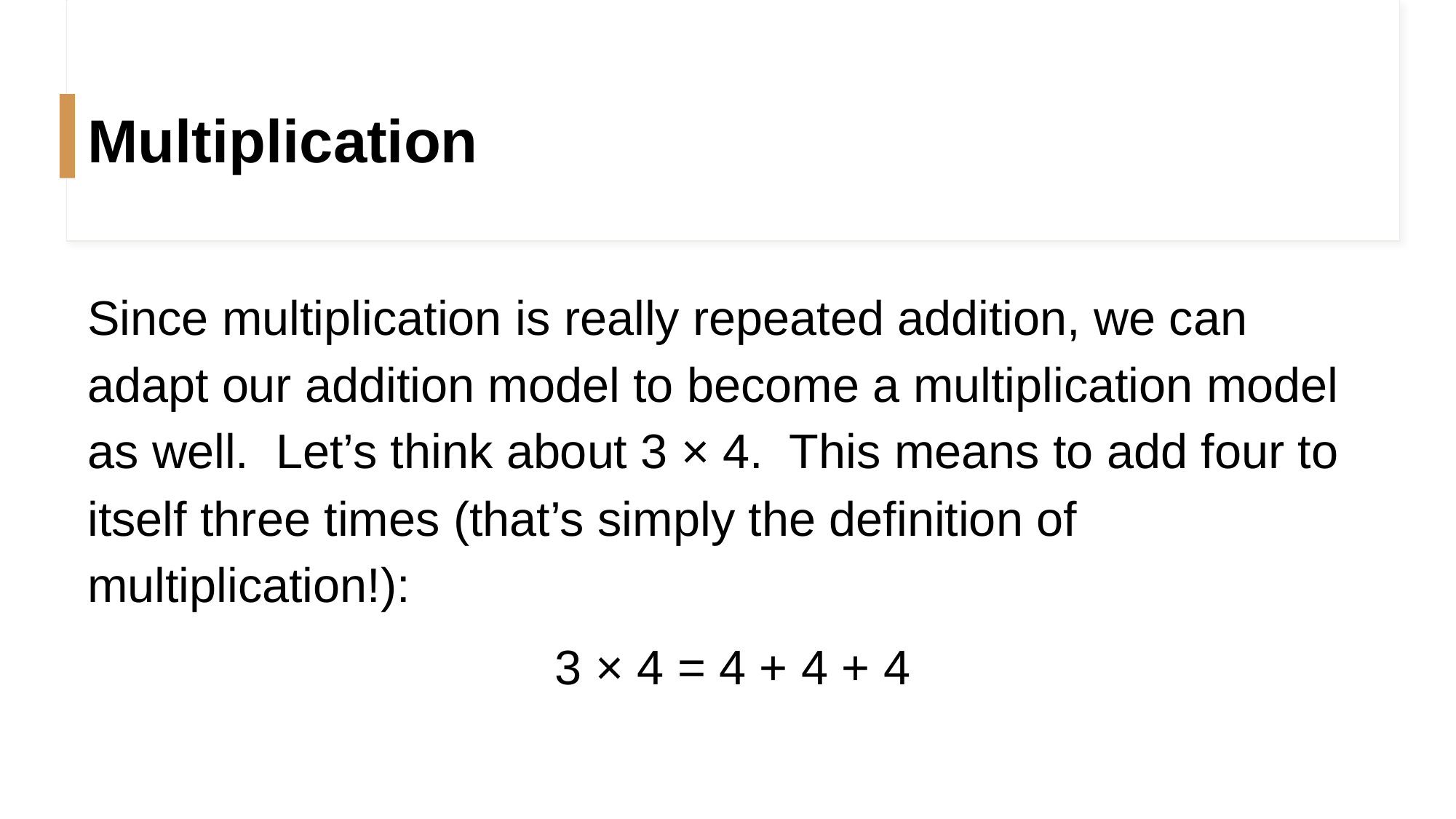

# Multiplication

Since multiplication is really repeated addition, we can adapt our addition model to become a multiplication model as well.  Let’s think about 3 × 4.  This means to add four to itself three times (that’s simply the definition of multiplication!):
3 × 4 = 4 + 4 + 4